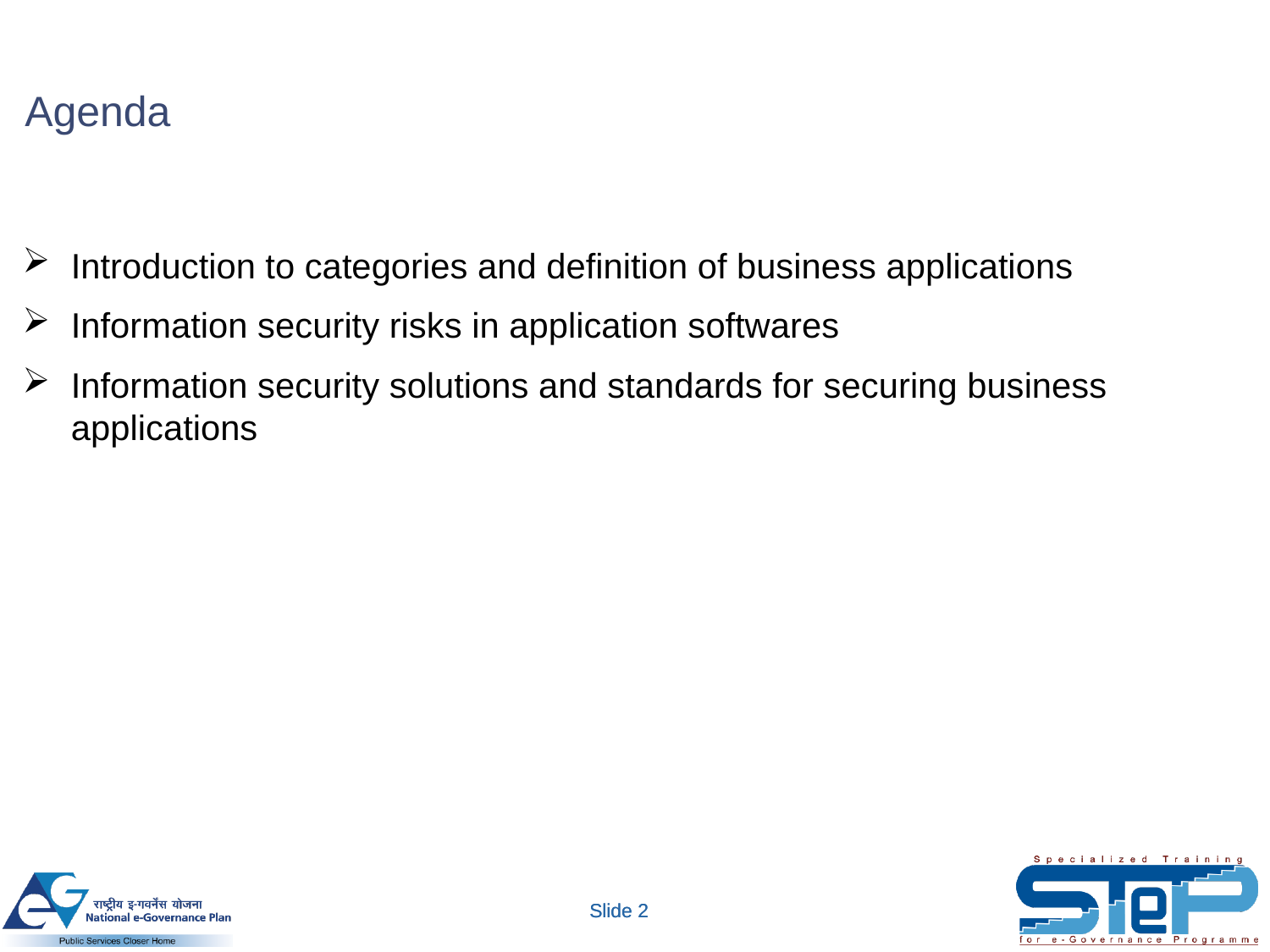

# Agenda
Introduction to categories and definition of business applications
Information security risks in application softwares
Information security solutions and standards for securing business applications